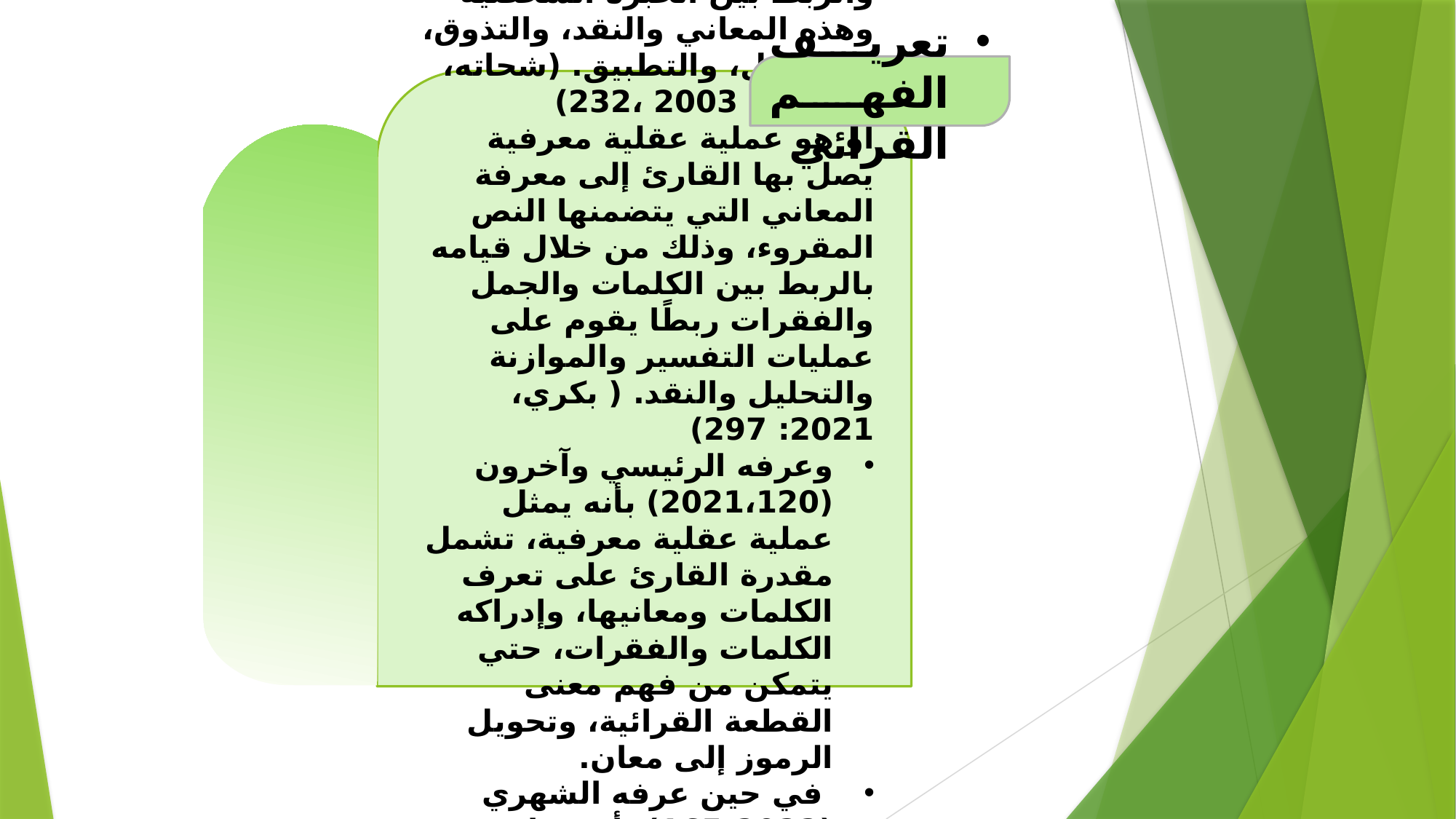

تعريف الفهم القرائي

تم تعريفه بأنه عملية عقلية تشمل تفسير الرموز التي يتلقاها القارئ عن طريق عينيه. وتتطلب فهم المعاني والربط بين الخبرة الشخصية وهذه المعاني والنقد، والتذوق، والتفاعل، والتطبيق. (شحاته، والنجار ، 2003 ،232)
أو هو عملية عقلية معرفية يصل بها القارئ إلى معرفة المعاني التي يتضمنها النص المقروء، وذلك من خلال قيامه بالربط بين الكلمات والجمل والفقرات ربطًا يقوم على عمليات التفسير والموازنة والتحليل والنقد. ( بكري، 2021: 297)
وعرفه الرئيسي وآخرون (2021،120) بأنه يمثل عملية عقلية معرفية، تشمل مقدرة القارئ على تعرف الكلمات ومعانيها، وإدراكه الكلمات والفقرات، حتي يتمكن من فهم معنى القطعة القرائية، وتحويل الرموز إلى معان.
 في حين عرفه الشهري (165:2022) بأنه عبارة عن عملية عقلية يمارسها القارئ من خلال محتوى قرائي، بهدف استخلاص المعني العام للموضوع